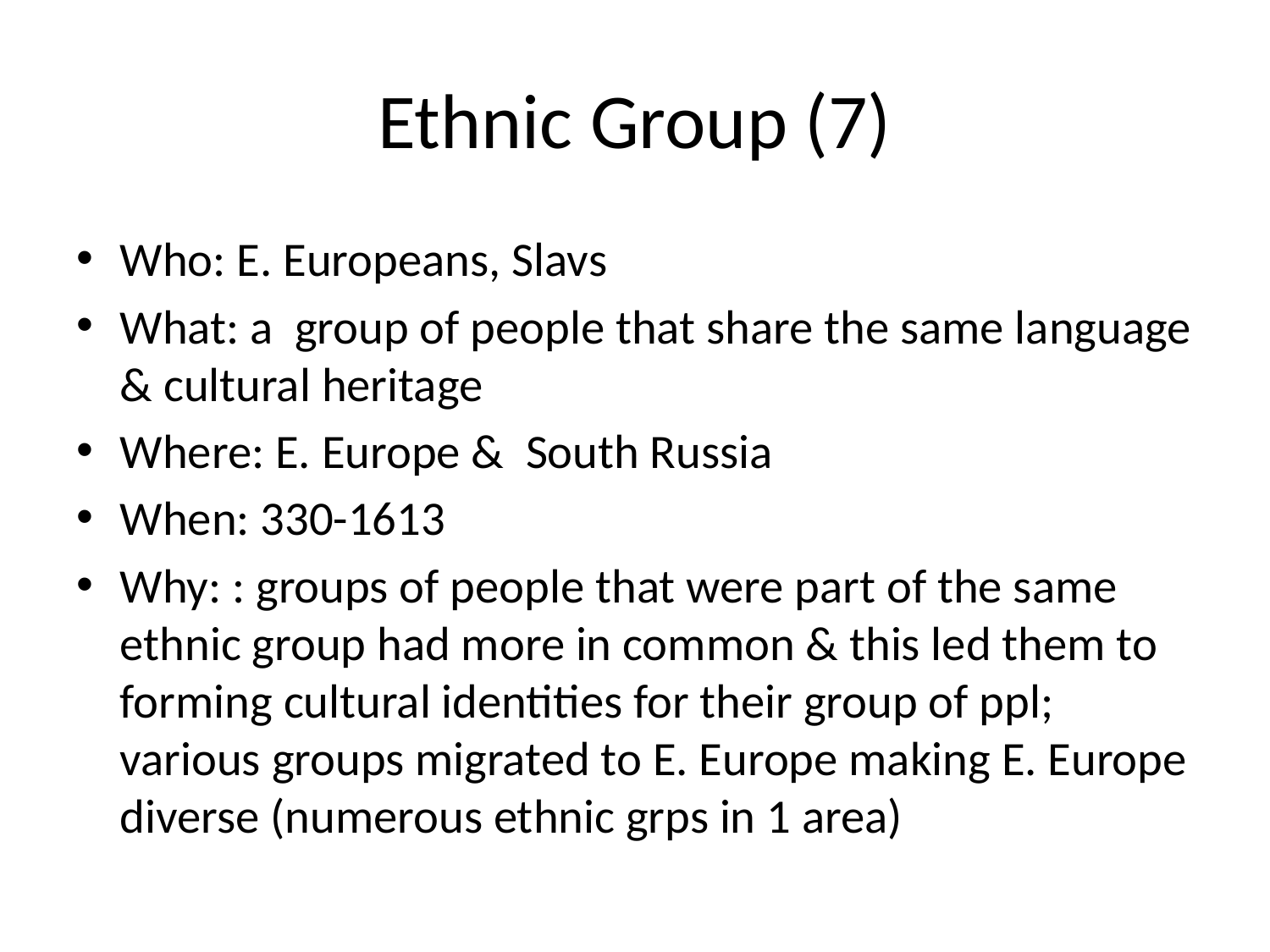

# Ethnic Group (7)
Who: E. Europeans, Slavs
What: a  group of people that share the same language & cultural heritage
Where: E. Europe &  South Russia
When: 330-1613
Why: : groups of people that were part of the same ethnic group had more in common & this led them to forming cultural identities for their group of ppl; various groups migrated to E. Europe making E. Europe diverse (numerous ethnic grps in 1 area)